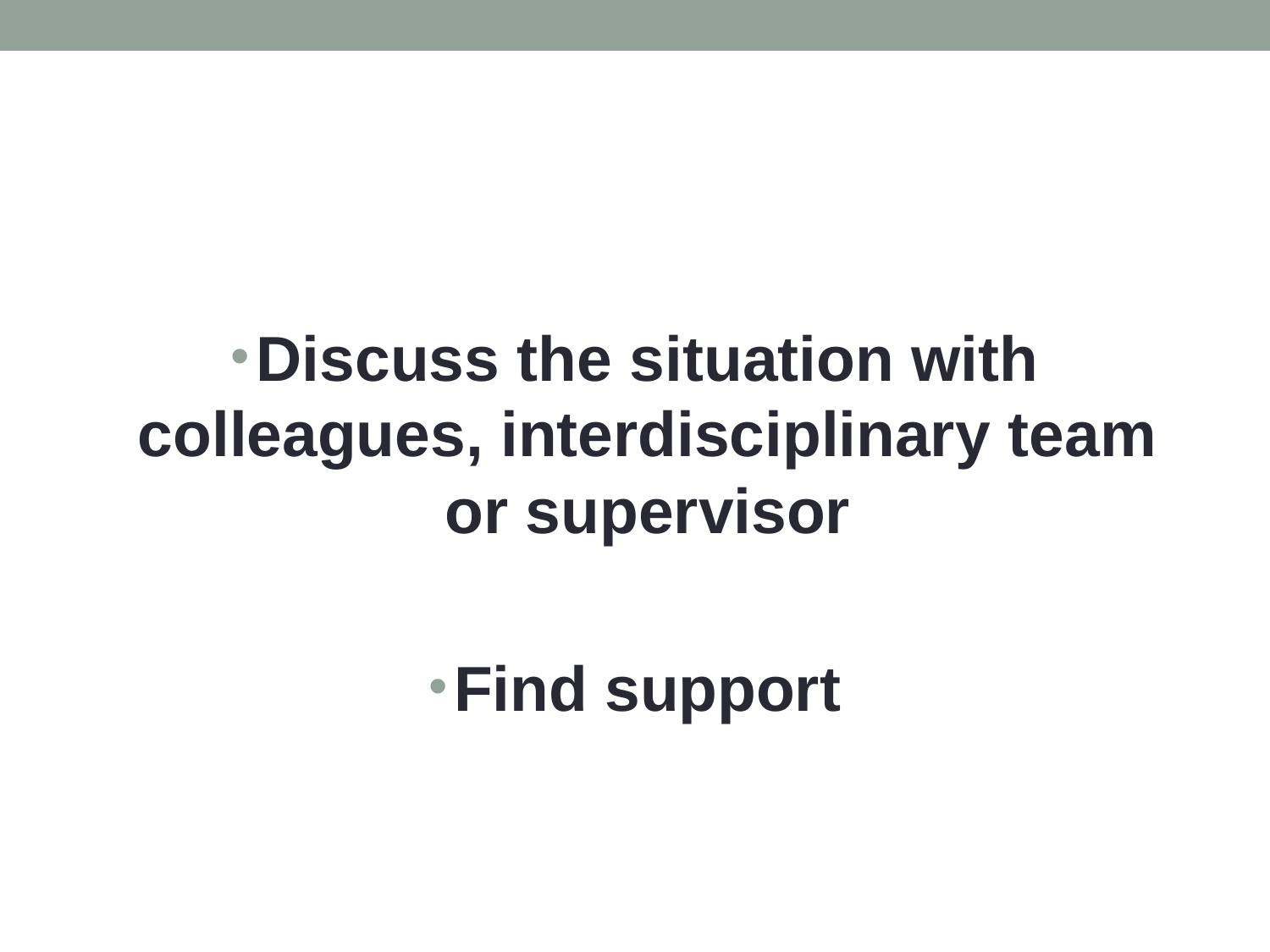

#

Discuss the situation with colleagues, interdisciplinary team or supervisor

Find support